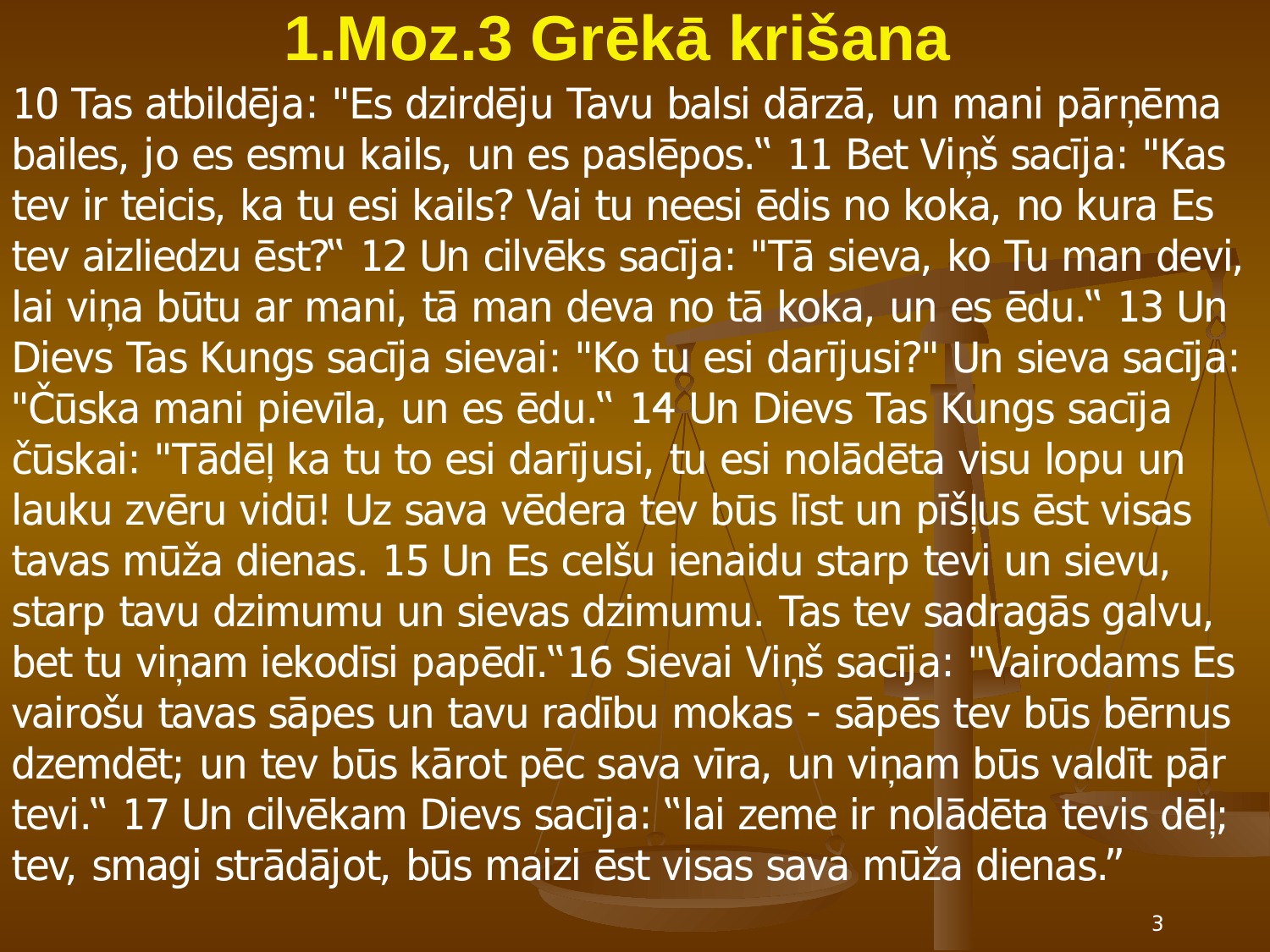

# 1.Moz.3 Grēkā krišana
10 Tas atbildēja: "Es dzirdēju Tavu balsi dārzā, un mani pārņēma bailes, jo es esmu kails, un es paslēpos.“ 11 Bet Viņš sacīja: "Kas tev ir teicis, ka tu esi kails? Vai tu neesi ēdis no koka, no kura Es tev aizliedzu ēst?“ 12 Un cilvēks sacīja: "Tā sieva, ko Tu man devi, lai viņa būtu ar mani, tā man deva no tā koka, un es ēdu.“ 13 Un Dievs Tas Kungs sacīja sievai: "Ko tu esi darījusi?" Un sieva sacīja: "Čūska mani pievīla, un es ēdu.“ 14 Un Dievs Tas Kungs sacīja čūskai: "Tādēļ ka tu to esi darījusi, tu esi nolādēta visu lopu un lauku zvēru vidū! Uz sava vēdera tev būs līst un pīšļus ēst visas tavas mūža dienas. 15 Un Es celšu ienaidu starp tevi un sievu, starp tavu dzimumu un sievas dzimumu. Tas tev sadragās galvu, bet tu viņam iekodīsi papēdī.“16 Sievai Viņš sacīja: "Vairodams Es vairošu tavas sāpes un tavu radību mokas - sāpēs tev būs bērnus dzemdēt; un tev būs kārot pēc sava vīra, un viņam būs valdīt pār tevi.“ 17 Un cilvēkam Dievs sacīja: “lai zeme ir nolādēta tevis dēļ; tev, smagi strādājot, būs maizi ēst visas sava mūža dienas.”

3